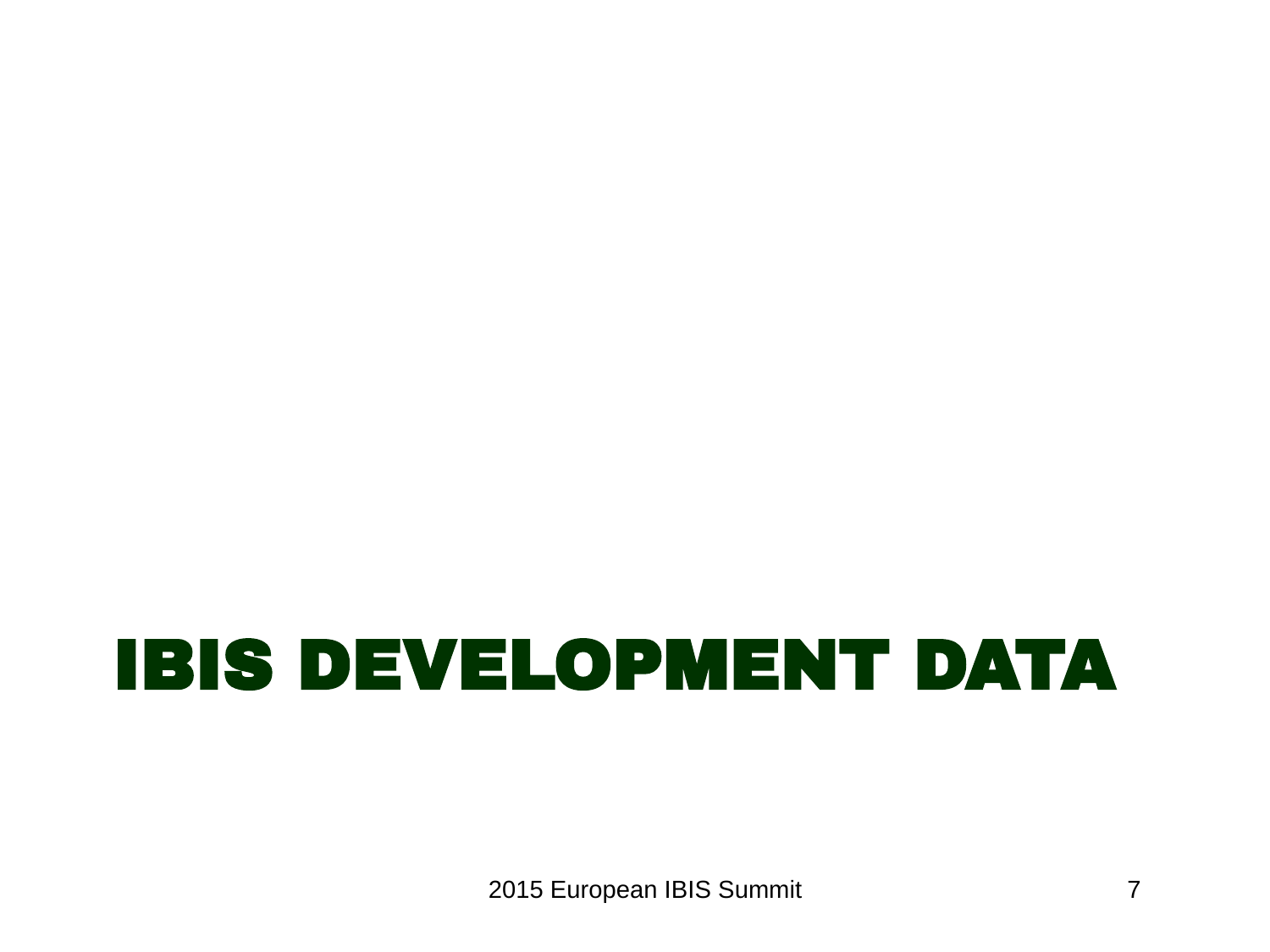

# IBIS DEVELOPMENT DATA

2015 European IBIS Summit

7